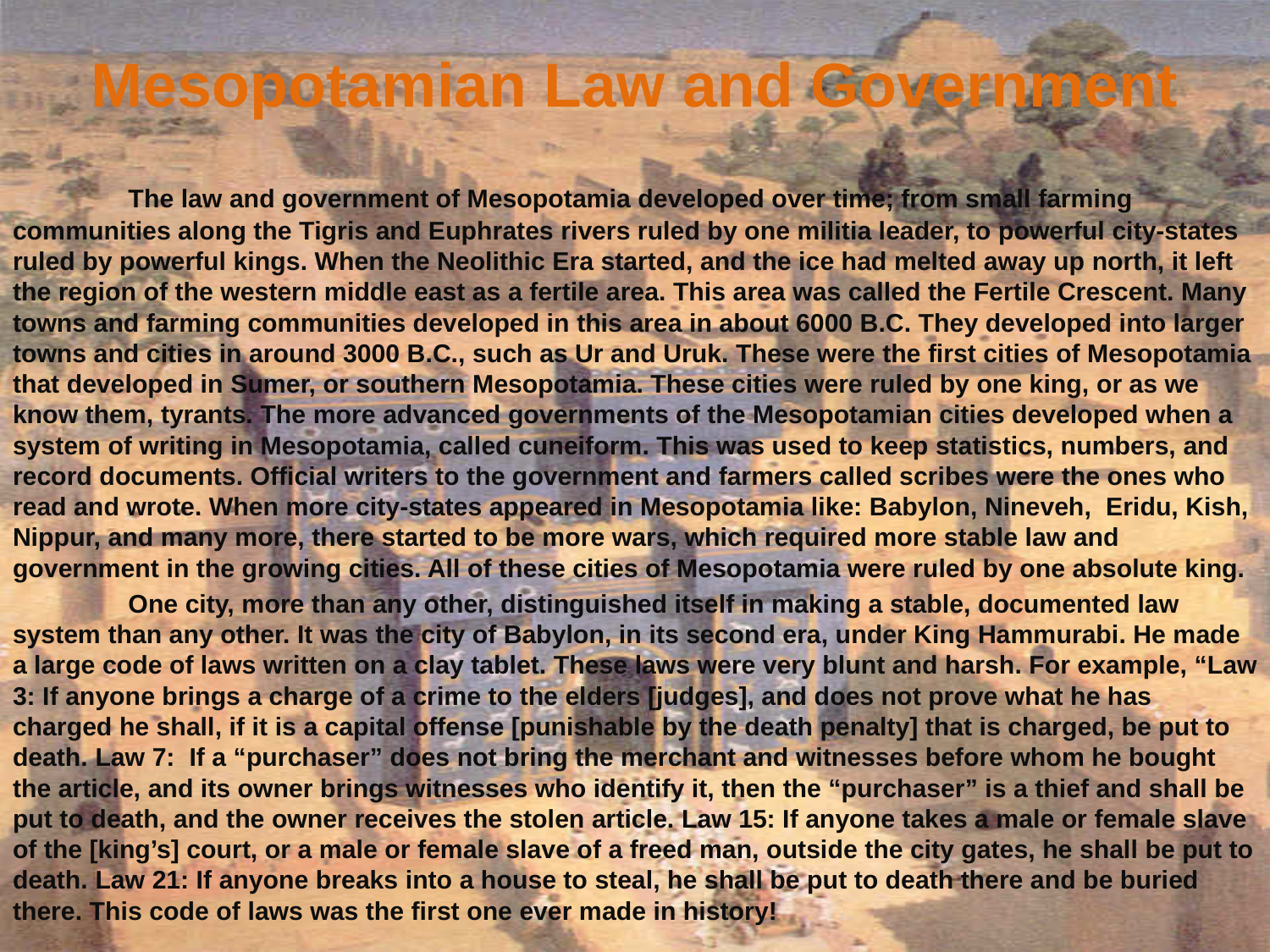

# Mesopotamian Law and Government
	The law and government of Mesopotamia developed over time; from small farming communities along the Tigris and Euphrates rivers ruled by one militia leader, to powerful city-states ruled by powerful kings. When the Neolithic Era started, and the ice had melted away up north, it left the region of the western middle east as a fertile area. This area was called the Fertile Crescent. Many towns and farming communities developed in this area in about 6000 B.C. They developed into larger towns and cities in around 3000 B.C., such as Ur and Uruk. These were the first cities of Mesopotamia that developed in Sumer, or southern Mesopotamia. These cities were ruled by one king, or as we know them, tyrants. The more advanced governments of the Mesopotamian cities developed when a system of writing in Mesopotamia, called cuneiform. This was used to keep statistics, numbers, and record documents. Official writers to the government and farmers called scribes were the ones who read and wrote. When more city-states appeared in Mesopotamia like: Babylon, Nineveh,  Eridu, Kish, Nippur, and many more, there started to be more wars, which required more stable law and government in the growing cities. All of these cities of Mesopotamia were ruled by one absolute king.
	One city, more than any other, distinguished itself in making a stable, documented law system than any other. It was the city of Babylon, in its second era, under King Hammurabi. He made a large code of laws written on a clay tablet. These laws were very blunt and harsh. For example, “Law 3: If anyone brings a charge of a crime to the elders [judges], and does not prove what he has charged he shall, if it is a capital offense [punishable by the death penalty] that is charged, be put to death. Law 7:  If a “purchaser” does not bring the merchant and witnesses before whom he bought the article, and its owner brings witnesses who identify it, then the “purchaser” is a thief and shall be put to death, and the owner receives the stolen article. Law 15: If anyone takes a male or female slave of the [king’s] court, or a male or female slave of a freed man, outside the city gates, he shall be put to death. Law 21: If anyone breaks into a house to steal, he shall be put to death there and be buried there. This code of laws was the first one ever made in history!